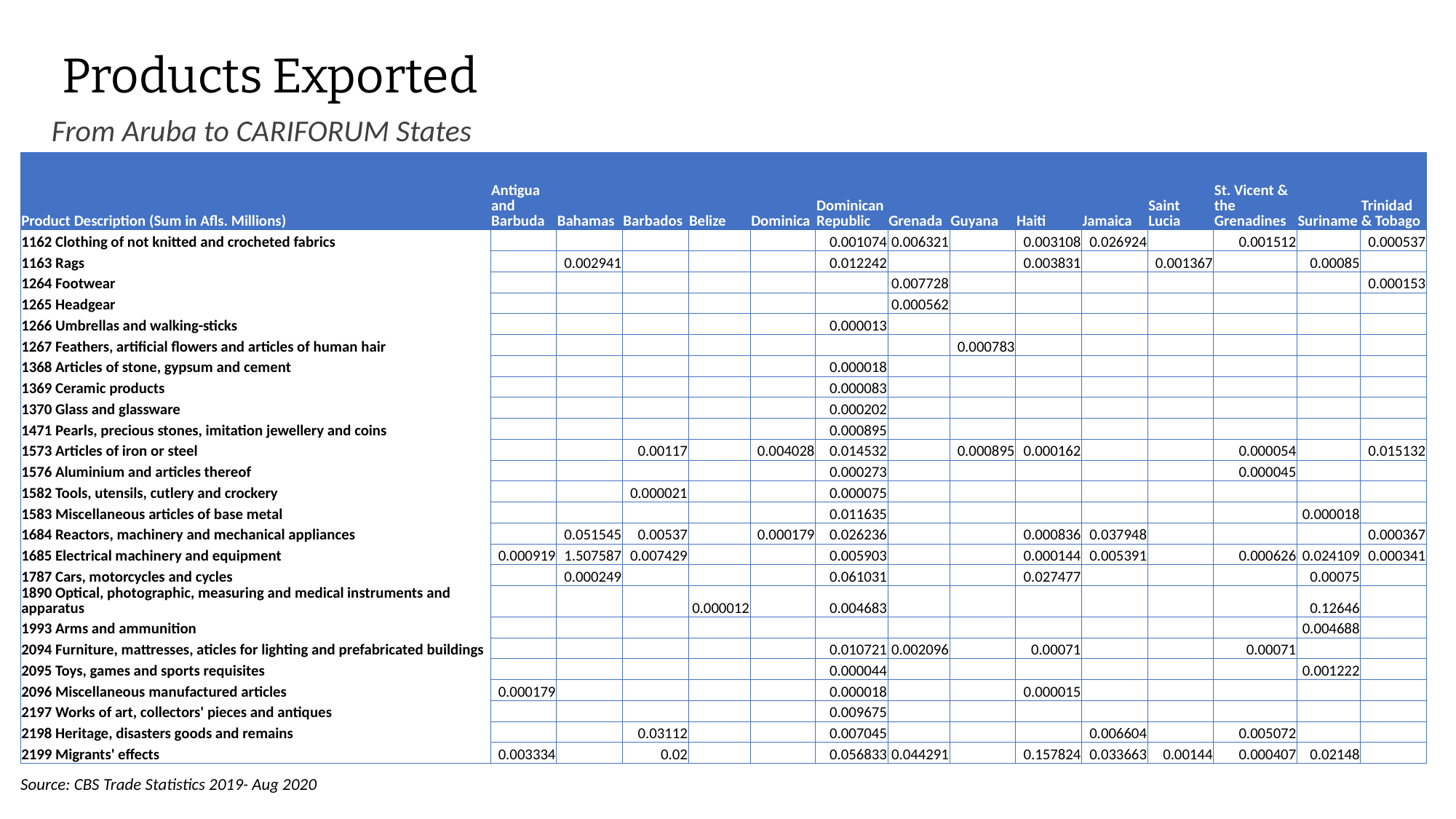

# Products Exported
From Aruba to CARIFORUM States
| Product Description (Sum in Afls. Millions) | Antigua and Barbuda | Bahamas | Barbados | Belize | Dominica | Dominican Republic | Grenada | Guyana | Haiti | Jamaica | Saint Lucia | St. Vicent & the Grenadines | Suriname | Trinidad & Tobago |
| --- | --- | --- | --- | --- | --- | --- | --- | --- | --- | --- | --- | --- | --- | --- |
| 1162 Clothing of not knitted and crocheted fabrics |  |  |  |  |  | 0.001074 | 0.006321 |  | 0.003108 | 0.026924 |  | 0.001512 |  | 0.000537 |
| 1163 Rags |  | 0.002941 |  |  |  | 0.012242 |  |  | 0.003831 |  | 0.001367 |  | 0.00085 |  |
| 1264 Footwear |  |  |  |  |  |  | 0.007728 |  |  |  |  |  |  | 0.000153 |
| 1265 Headgear |  |  |  |  |  |  | 0.000562 |  |  |  |  |  |  |  |
| 1266 Umbrellas and walking-sticks |  |  |  |  |  | 0.000013 |  |  |  |  |  |  |  |  |
| 1267 Feathers, artificial flowers and articles of human hair |  |  |  |  |  |  |  | 0.000783 |  |  |  |  |  |  |
| 1368 Articles of stone, gypsum and cement |  |  |  |  |  | 0.000018 |  |  |  |  |  |  |  |  |
| 1369 Ceramic products |  |  |  |  |  | 0.000083 |  |  |  |  |  |  |  |  |
| 1370 Glass and glassware |  |  |  |  |  | 0.000202 |  |  |  |  |  |  |  |  |
| 1471 Pearls, precious stones, imitation jewellery and coins |  |  |  |  |  | 0.000895 |  |  |  |  |  |  |  |  |
| 1573 Articles of iron or steel |  |  | 0.00117 |  | 0.004028 | 0.014532 |  | 0.000895 | 0.000162 |  |  | 0.000054 |  | 0.015132 |
| 1576 Aluminium and articles thereof |  |  |  |  |  | 0.000273 |  |  |  |  |  | 0.000045 |  |  |
| 1582 Tools, utensils, cutlery and crockery |  |  | 0.000021 |  |  | 0.000075 |  |  |  |  |  |  |  |  |
| 1583 Miscellaneous articles of base metal |  |  |  |  |  | 0.011635 |  |  |  |  |  |  | 0.000018 |  |
| 1684 Reactors, machinery and mechanical appliances |  | 0.051545 | 0.00537 |  | 0.000179 | 0.026236 |  |  | 0.000836 | 0.037948 |  |  |  | 0.000367 |
| 1685 Electrical machinery and equipment | 0.000919 | 1.507587 | 0.007429 |  |  | 0.005903 |  |  | 0.000144 | 0.005391 |  | 0.000626 | 0.024109 | 0.000341 |
| 1787 Cars, motorcycles and cycles |  | 0.000249 |  |  |  | 0.061031 |  |  | 0.027477 |  |  |  | 0.00075 |  |
| 1890 Optical, photographic, measuring and medical instruments and apparatus |  |  |  | 0.000012 |  | 0.004683 |  |  |  |  |  |  | 0.12646 |  |
| 1993 Arms and ammunition |  |  |  |  |  |  |  |  |  |  |  |  | 0.004688 |  |
| 2094 Furniture, mattresses, aticles for lighting and prefabricated buildings |  |  |  |  |  | 0.010721 | 0.002096 |  | 0.00071 |  |  | 0.00071 |  |  |
| 2095 Toys, games and sports requisites |  |  |  |  |  | 0.000044 |  |  |  |  |  |  | 0.001222 |  |
| 2096 Miscellaneous manufactured articles | 0.000179 |  |  |  |  | 0.000018 |  |  | 0.000015 |  |  |  |  |  |
| 2197 Works of art, collectors' pieces and antiques |  |  |  |  |  | 0.009675 |  |  |  |  |  |  |  |  |
| 2198 Heritage, disasters goods and remains |  |  | 0.03112 |  |  | 0.007045 |  |  |  | 0.006604 |  | 0.005072 |  |  |
| 2199 Migrants' effects | 0.003334 |  | 0.02 |  |  | 0.056833 | 0.044291 |  | 0.157824 | 0.033663 | 0.00144 | 0.000407 | 0.02148 |  |
Source: CBS Trade Statistics 2019- Aug 2020